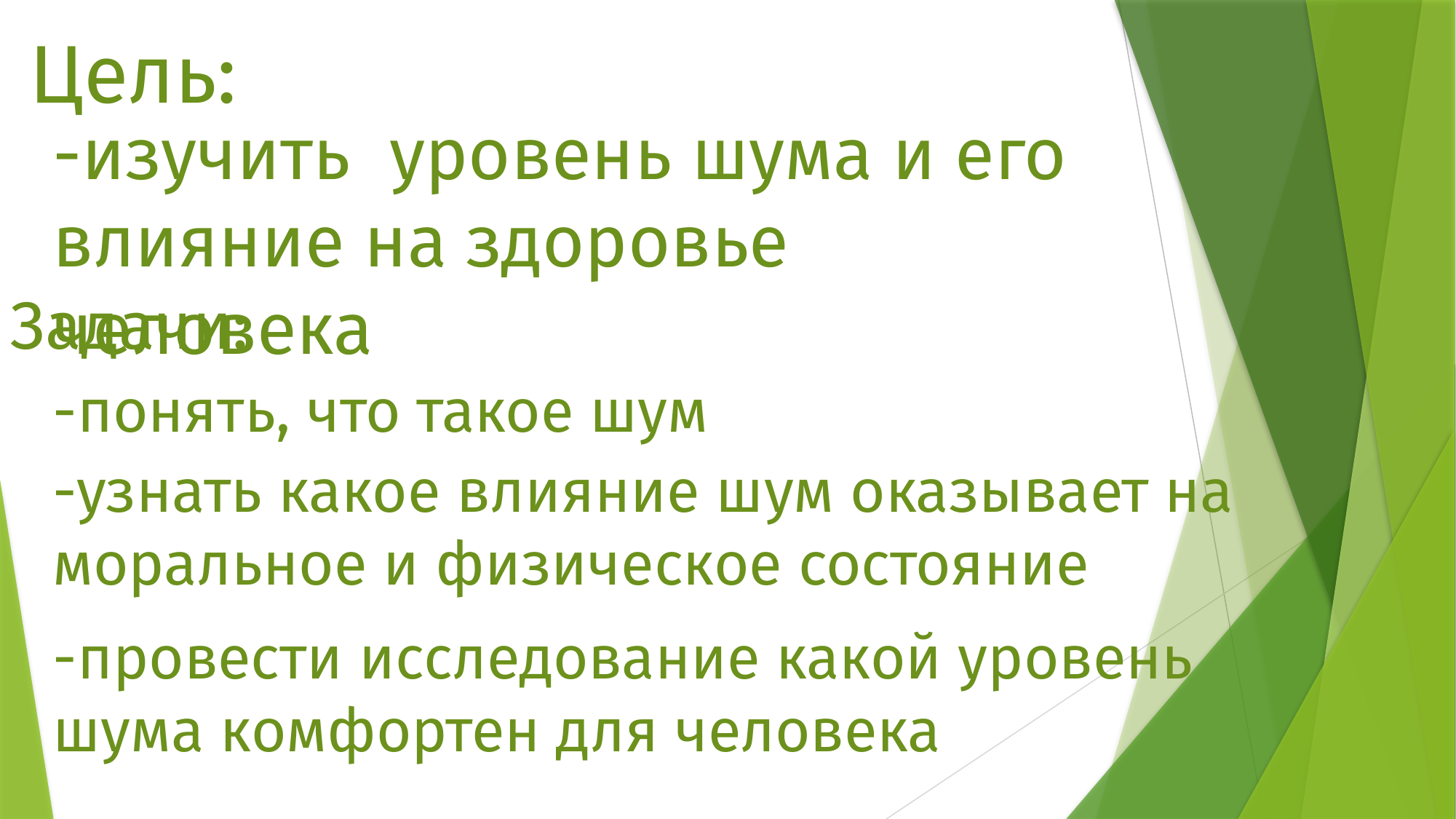

Цель:
-изучить  уровень шума и его влияние на здоровье человека
Задачи:
-понять, что такое шум
-узнать какое влияние шум оказывает на моральное и физическое состояние

-провести исследование какой уровень  шума комфортен для человека